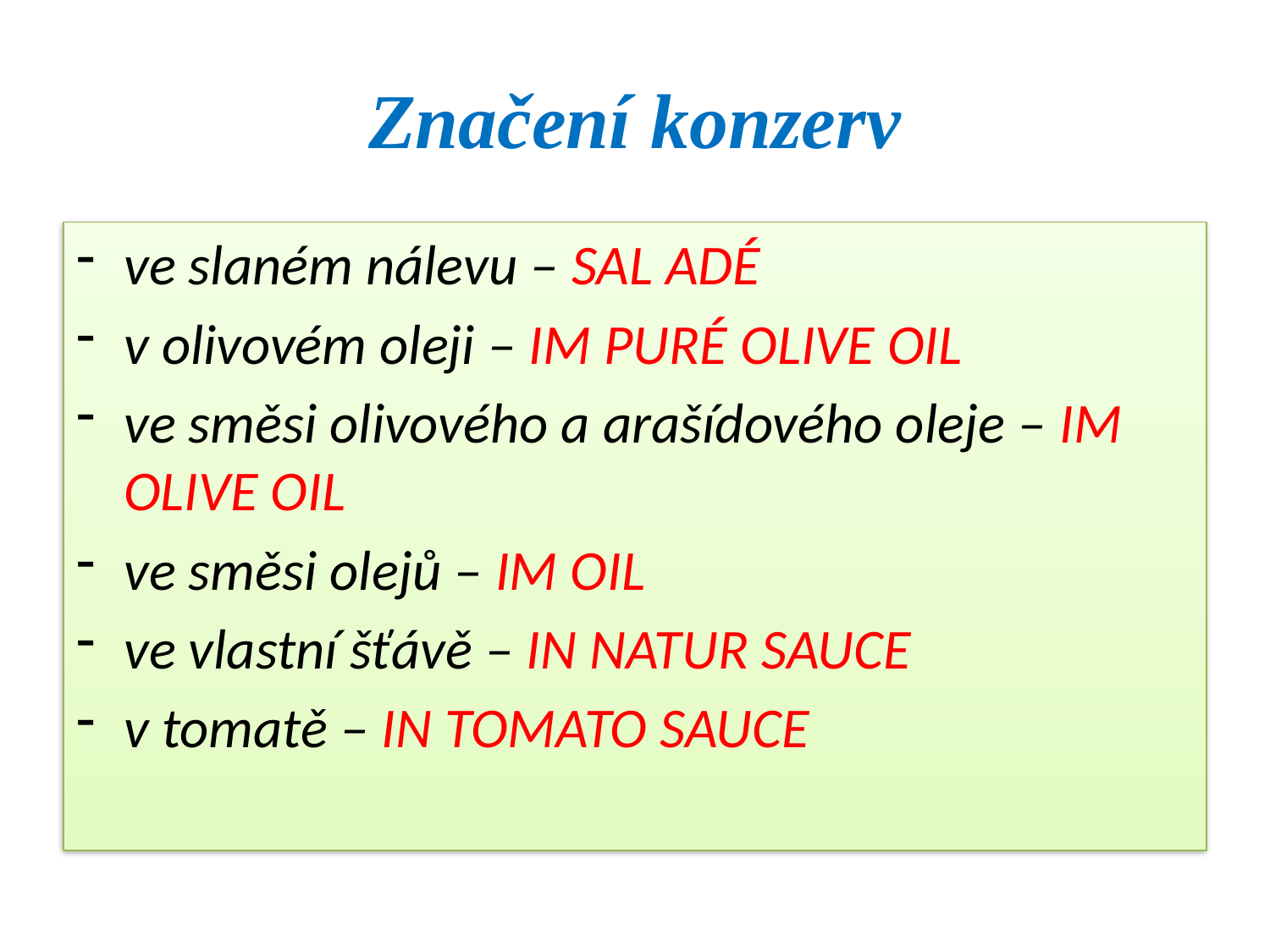

# Značení konzerv
ve slaném nálevu – SAL ADÉ
v olivovém oleji – IM PURÉ OLIVE OIL
ve směsi olivového a arašídového oleje – IM OLIVE OIL
ve směsi olejů – IM OIL
ve vlastní šťávě – IN NATUR SAUCE
v tomatě – IN TOMATO SAUCE